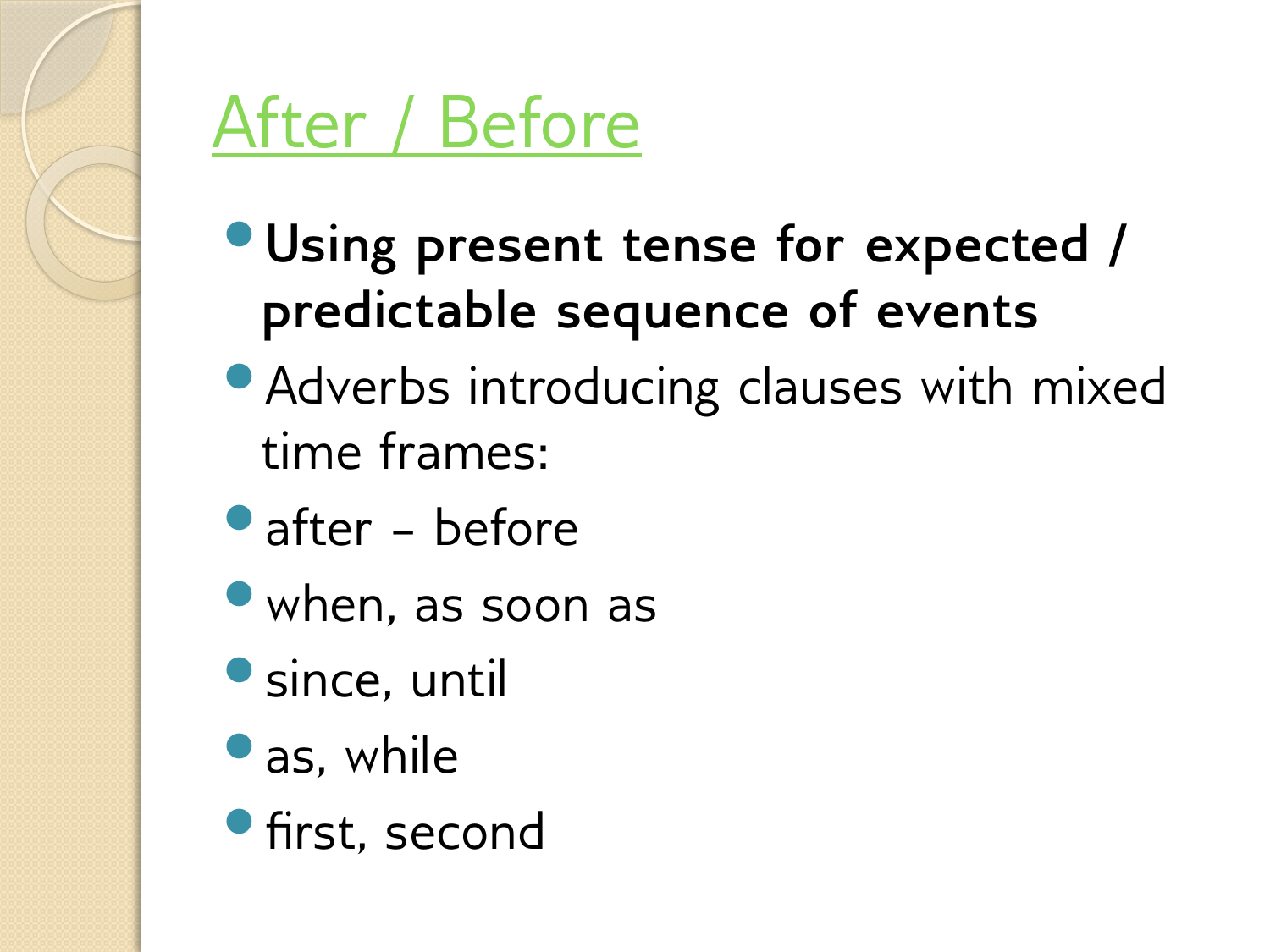

# After / Before
Using present tense for expected / predictable sequence of events
Adverbs introducing clauses with mixed time frames:
after – before
when, as soon as
since, until
as, while
first, second